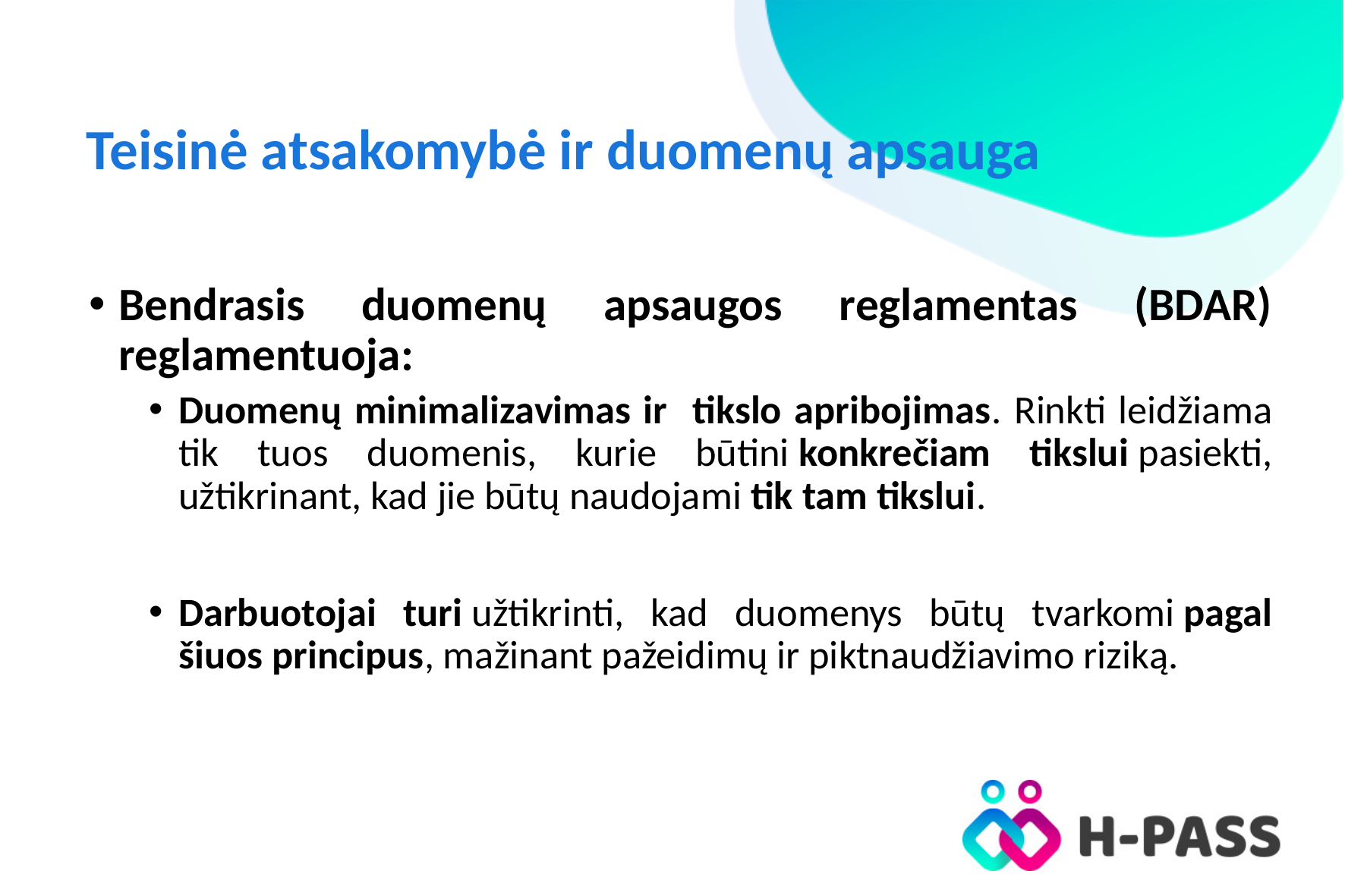

# Teisinė atsakomybė ir duomenų apsauga
Bendrasis duomenų apsaugos reglamentas (BDAR) reglamentuoja:
Duomenų minimalizavimas ir  tikslo apribojimas. Rinkti leidžiama tik tuos duomenis, kurie būtini konkrečiam tikslui pasiekti, užtikrinant, kad jie būtų naudojami tik tam tikslui.

Darbuotojai turi užtikrinti, kad duomenys būtų tvarkomi pagal šiuos principus, mažinant pažeidimų ir piktnaudžiavimo riziką.